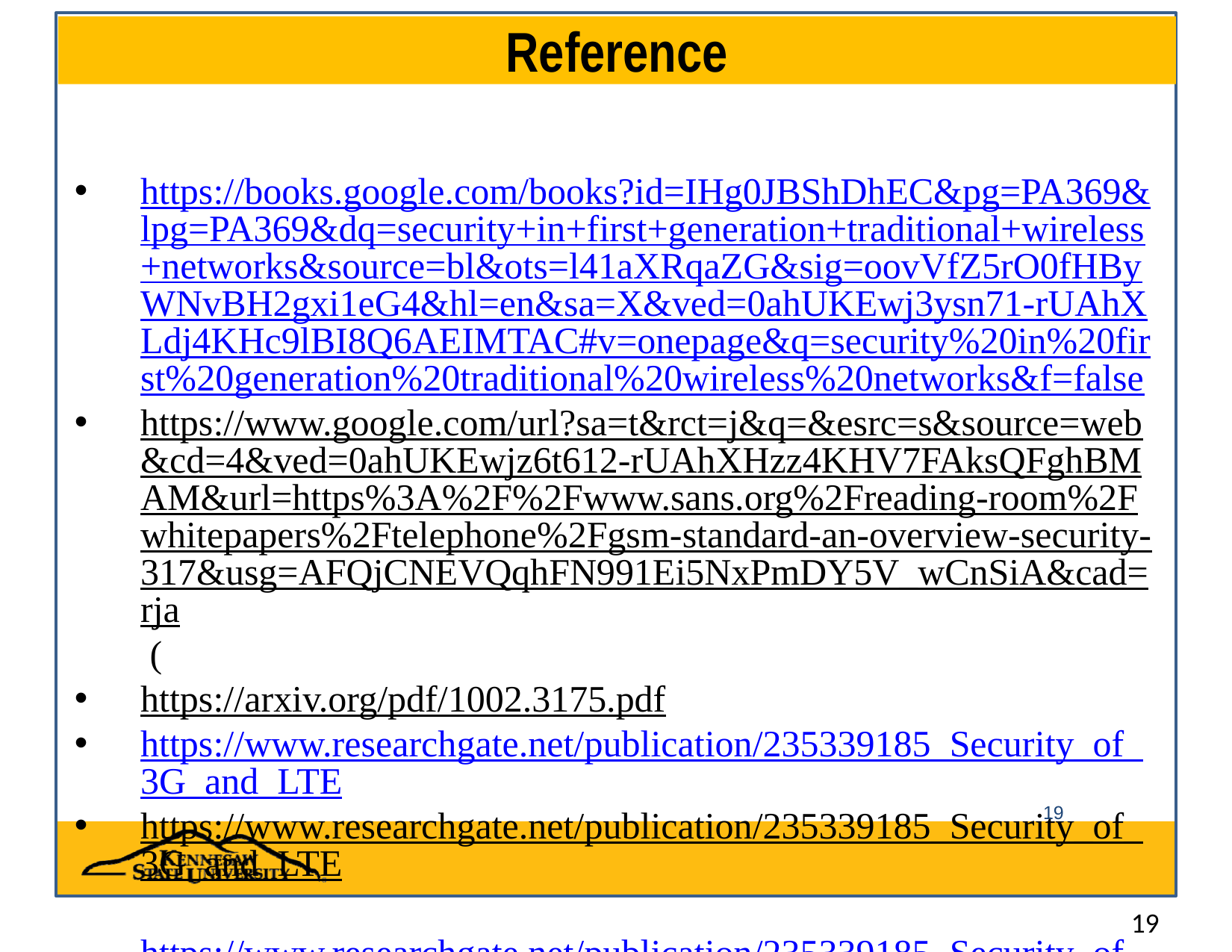

# Reference
https://books.google.com/books?id=IHg0JBShDhEC&pg=PA369&lpg=PA369&dq=security+in+first+generation+traditional+wireless+networks&source=bl&ots=l41aXRqaZG&sig=oovVfZ5rO0fHByWNvBH2gxi1eG4&hl=en&sa=X&ved=0ahUKEwj3ysn71-rUAhXLdj4KHc9lBI8Q6AEIMTAC#v=onepage&q=security%20in%20first%20generation%20traditional%20wireless%20networks&f=false
https://www.google.com/url?sa=t&rct=j&q=&esrc=s&source=web&cd=4&ved=0ahUKEwjz6t612-rUAhXHzz4KHV7FAksQFghBMAM&url=https%3A%2F%2Fwww.sans.org%2Freading-room%2Fwhitepapers%2Ftelephone%2Fgsm-standard-an-overview-security-317&usg=AFQjCNEVQqhFN991Ei5NxPmDY5V_wCnSiA&cad=rja (
https://arxiv.org/pdf/1002.3175.pdf
https://www.researchgate.net/publication/235339185_Security_of_3G_and_LTE
https://www.researchgate.net/publication/235339185_Security_of_3G_and_LTE https://www.researchgate.net/publication/235339185_Security_of_3G_and_LTE https://www.researchgate.net/publication/235339185_Security_of_3G_and_LTE
19